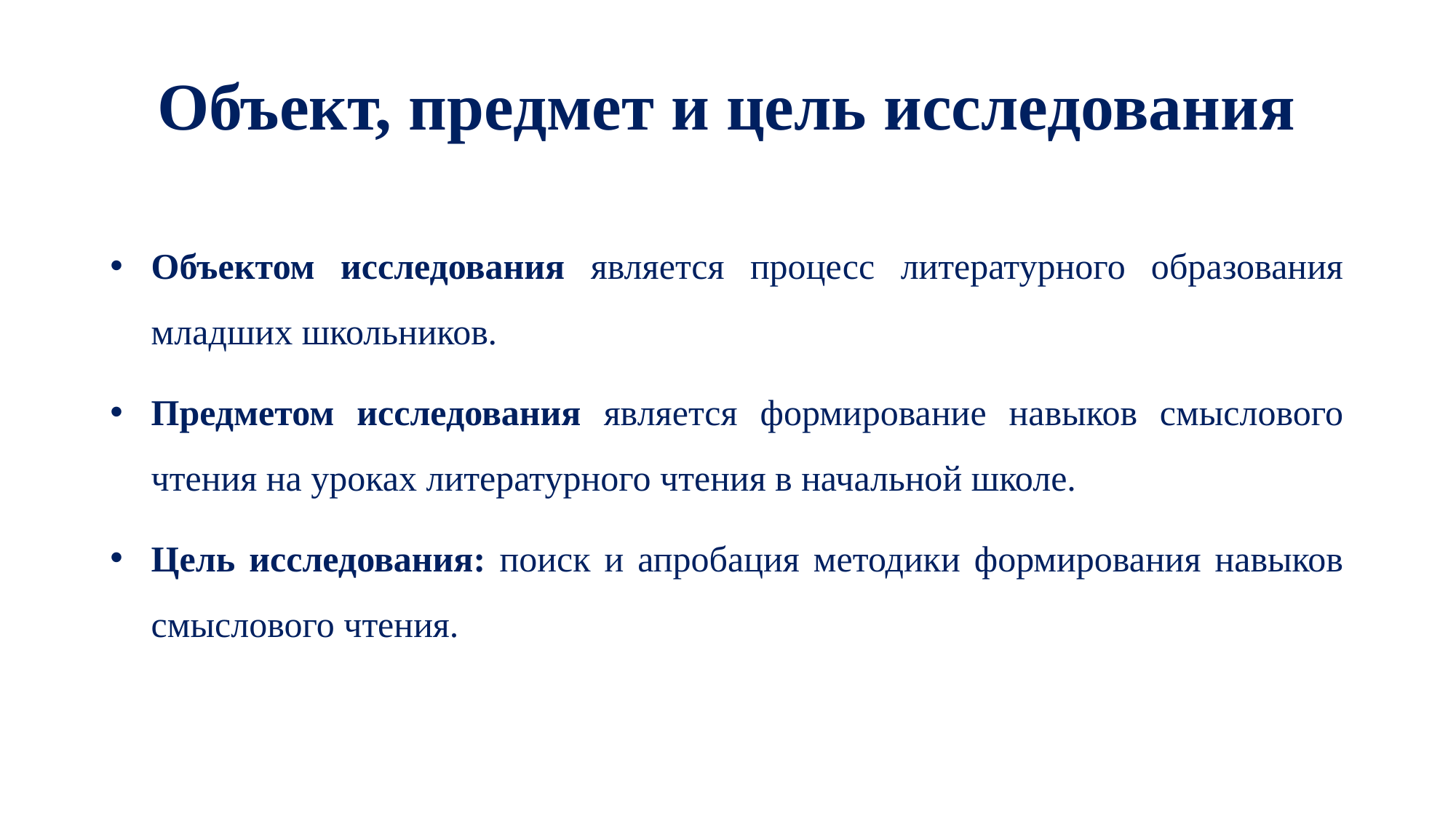

# Объект, предмет и цель исследования
Объектом исследования является процесс литературного образования младших школьников.
Предметом исследования является формирование навыков смыслового чтения на уроках литературного чтения в начальной школе.
Цель исследования: поиск и апробация методики формирования навыков смыслового чтения.